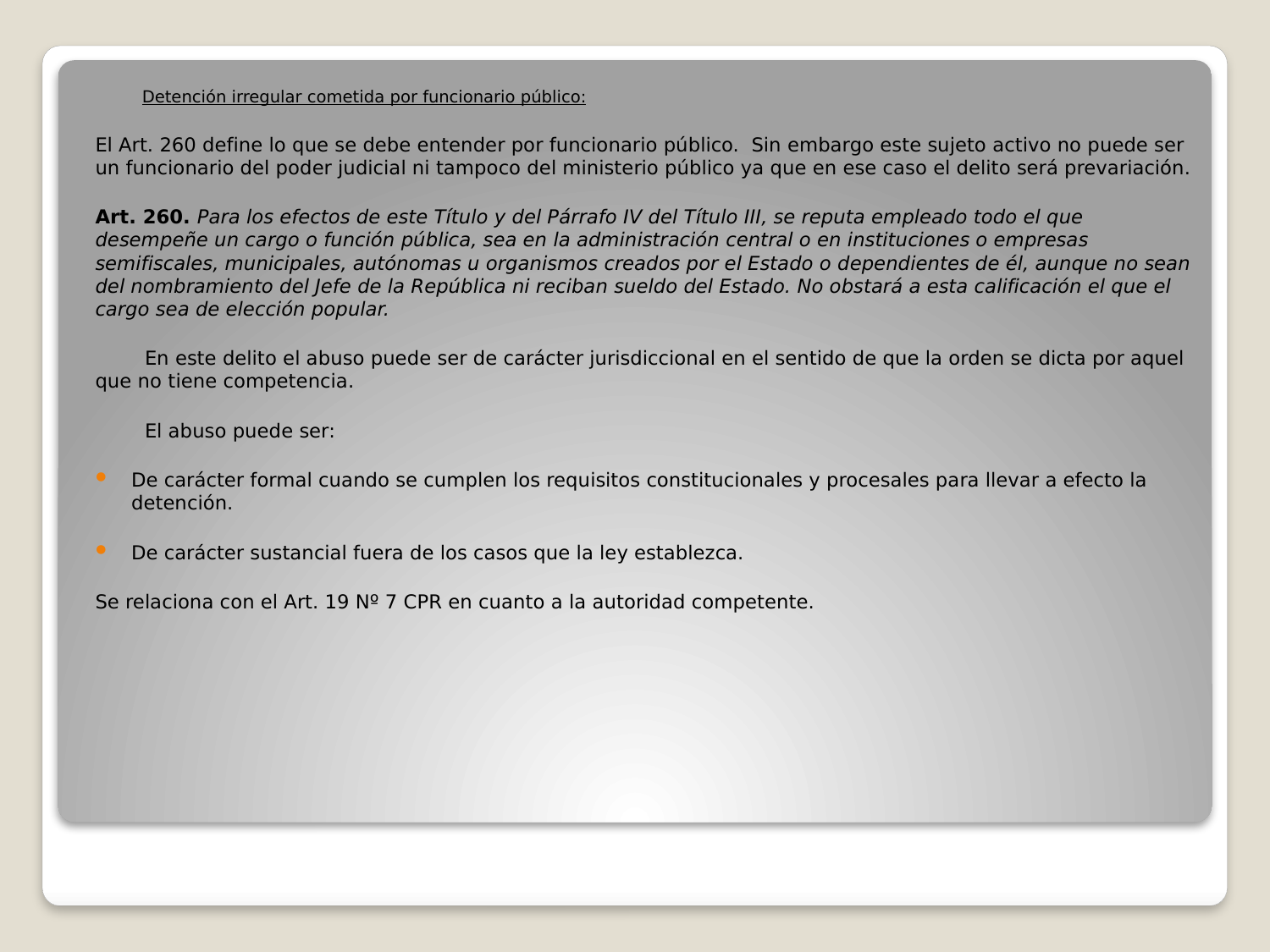

Detención irregular cometida por funcionario público:

El Art. 260 define lo que se debe entender por funcionario público.  Sin embargo este sujeto activo no puede ser un funcionario del poder judicial ni tampoco del ministerio público ya que en ese caso el delito será prevariación.

Art. 260. Para los efectos de este Título y del Párrafo IV del Título III, se reputa empleado todo el que desempeñe un cargo o función pública, sea en la administración central o en instituciones o empresas semifiscales, municipales, autónomas u organismos creados por el Estado o dependientes de él, aunque no sean del nombramiento del Jefe de la República ni reciban sueldo del Estado. No obstará a esta calificación el que el cargo sea de elección popular.

	En este delito el abuso puede ser de carácter jurisdiccional en el sentido de que la orden se dicta por aquel que no tiene competencia.

	El abuso puede ser:

De carácter formal cuando se cumplen los requisitos constitucionales y procesales para llevar a efecto la detención.

De carácter sustancial fuera de los casos que la ley establezca.

Se relaciona con el Art. 19 Nº 7 CPR en cuanto a la autoridad competente.

#